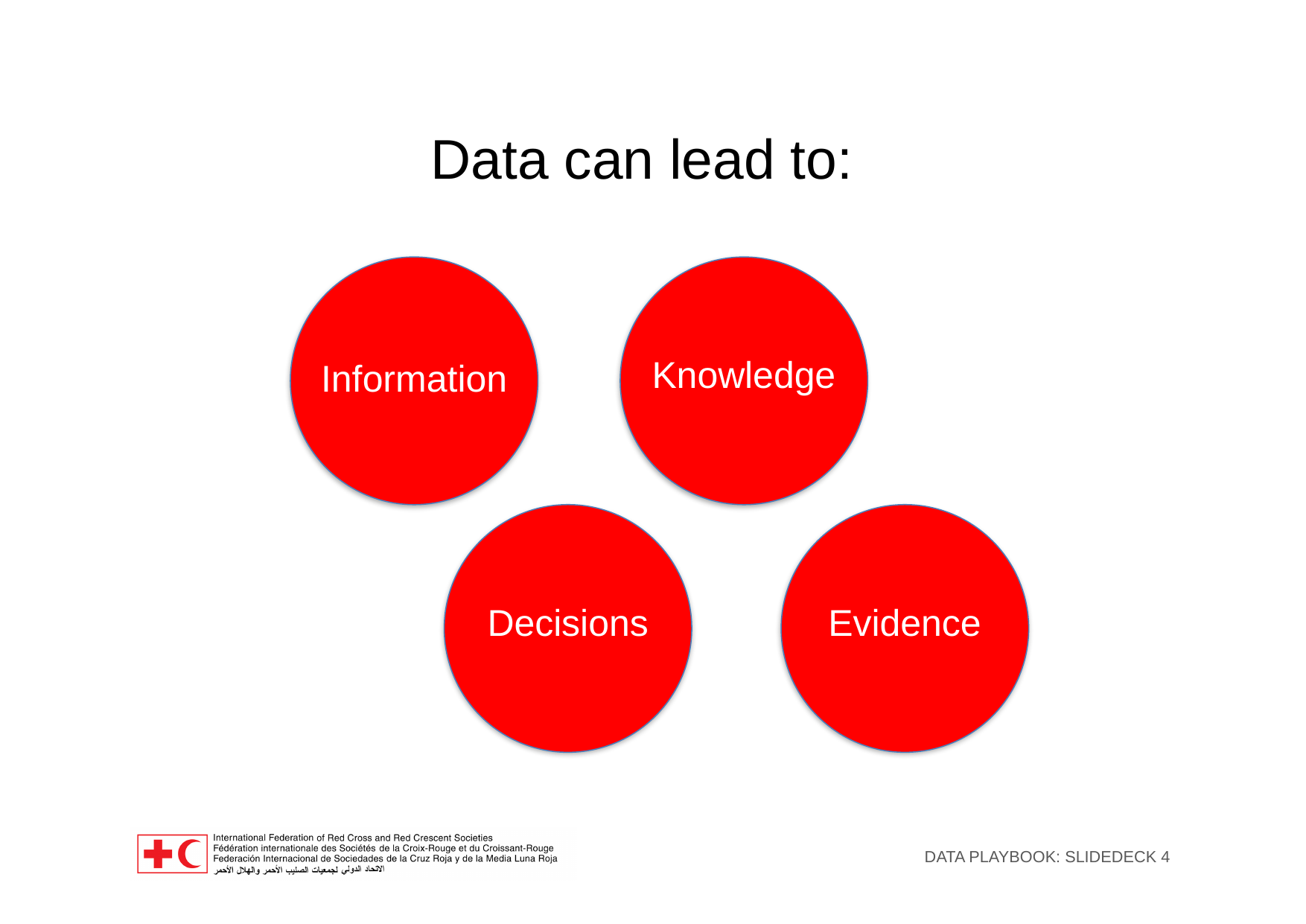

Data can lead to:

Knowledge
Information

Decisions
Evidence